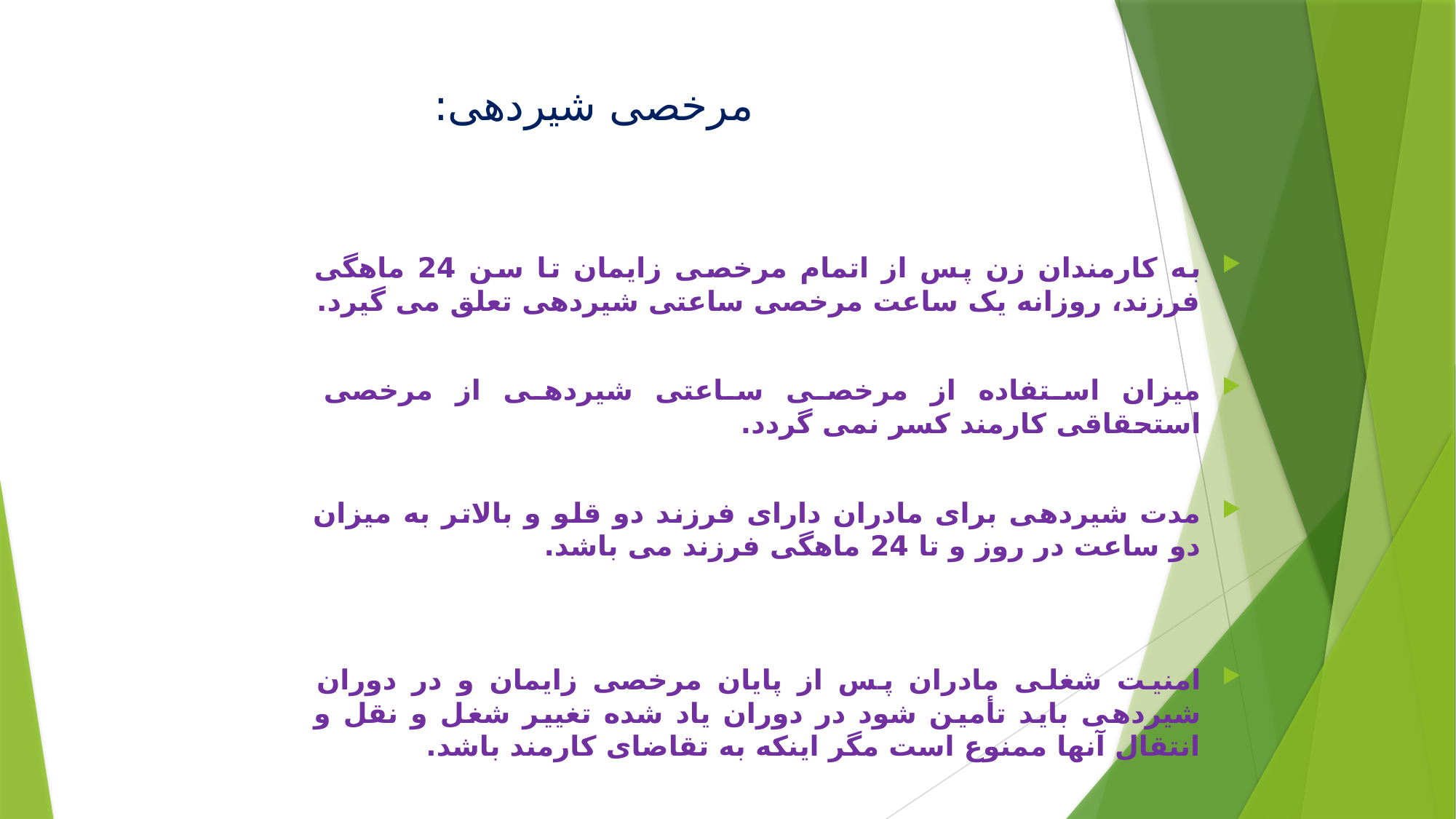

# مرخصی شیردهی:

به کارمندان زن پس از اتمام مرخصی زایمان تا سن 24 ماهگی فرزند، روزانه یک ساعت مرخصی ساعتی شیردهی تعلق می گیرد.

میزان استفاده از مرخصی ساعتی شیردهی از مرخصی استحقاقی کارمند کسر نمی گردد.

مدت شیردهی برای مادران دارای فرزند دو قلو و بالاتر به میزان دو ساعت در روز و تا 24 ماهگی فرزند می باشد.

امنیت شغلی مادران پس از پایان مرخصی زایمان و در دوران شیردهی باید تأمین شود در دوران یاد شده تغییر شغل و نقل و انتقال آنها ممنوع است مگر اینکه به تقاضای کارمند باشد.